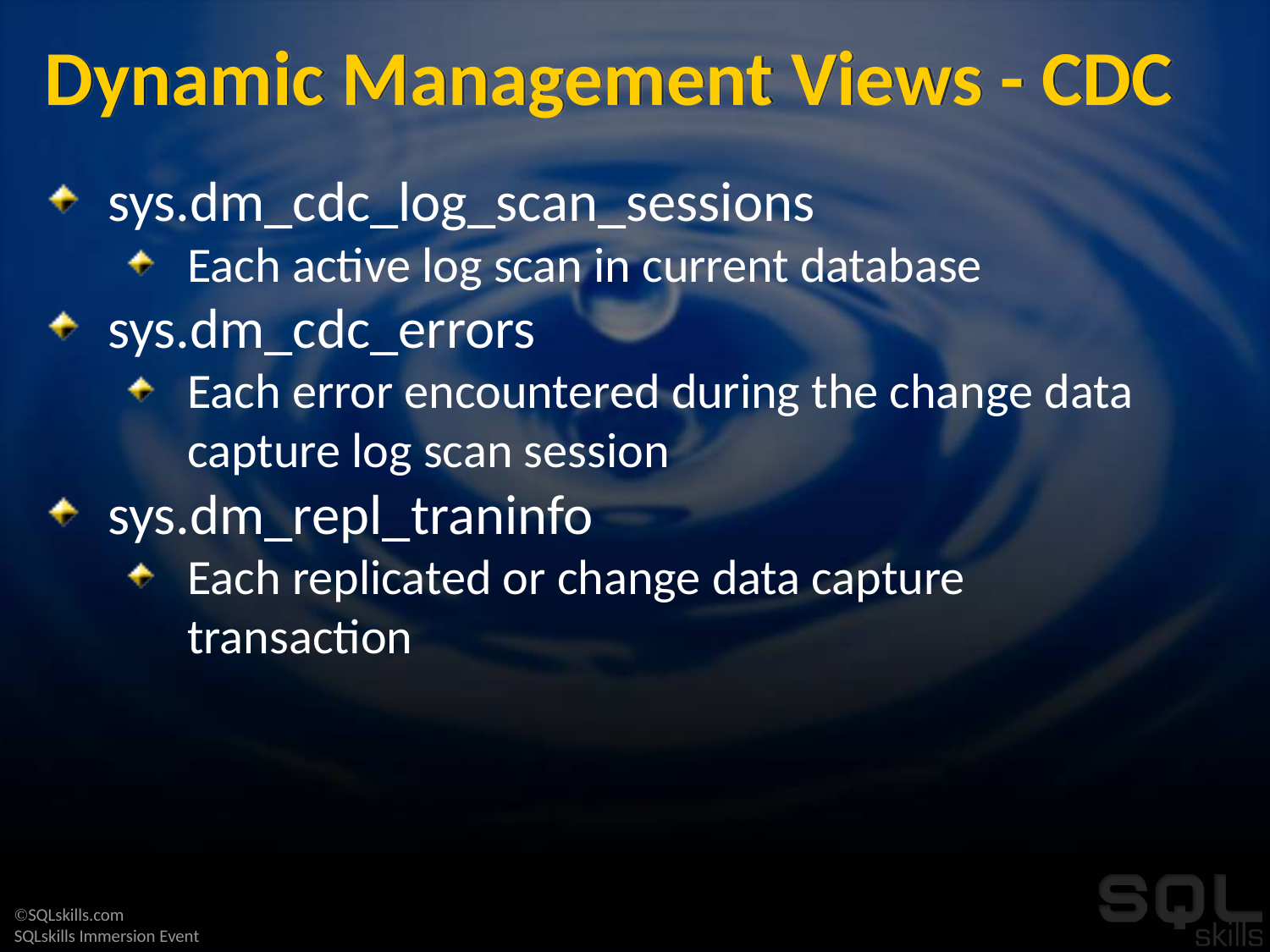

# Dynamic Management Views - CDC
sys.dm_cdc_log_scan_sessions
Each active log scan in current database
sys.dm_cdc_errors
Each error encountered during the change data capture log scan session
sys.dm_repl_traninfo
Each replicated or change data capture transaction